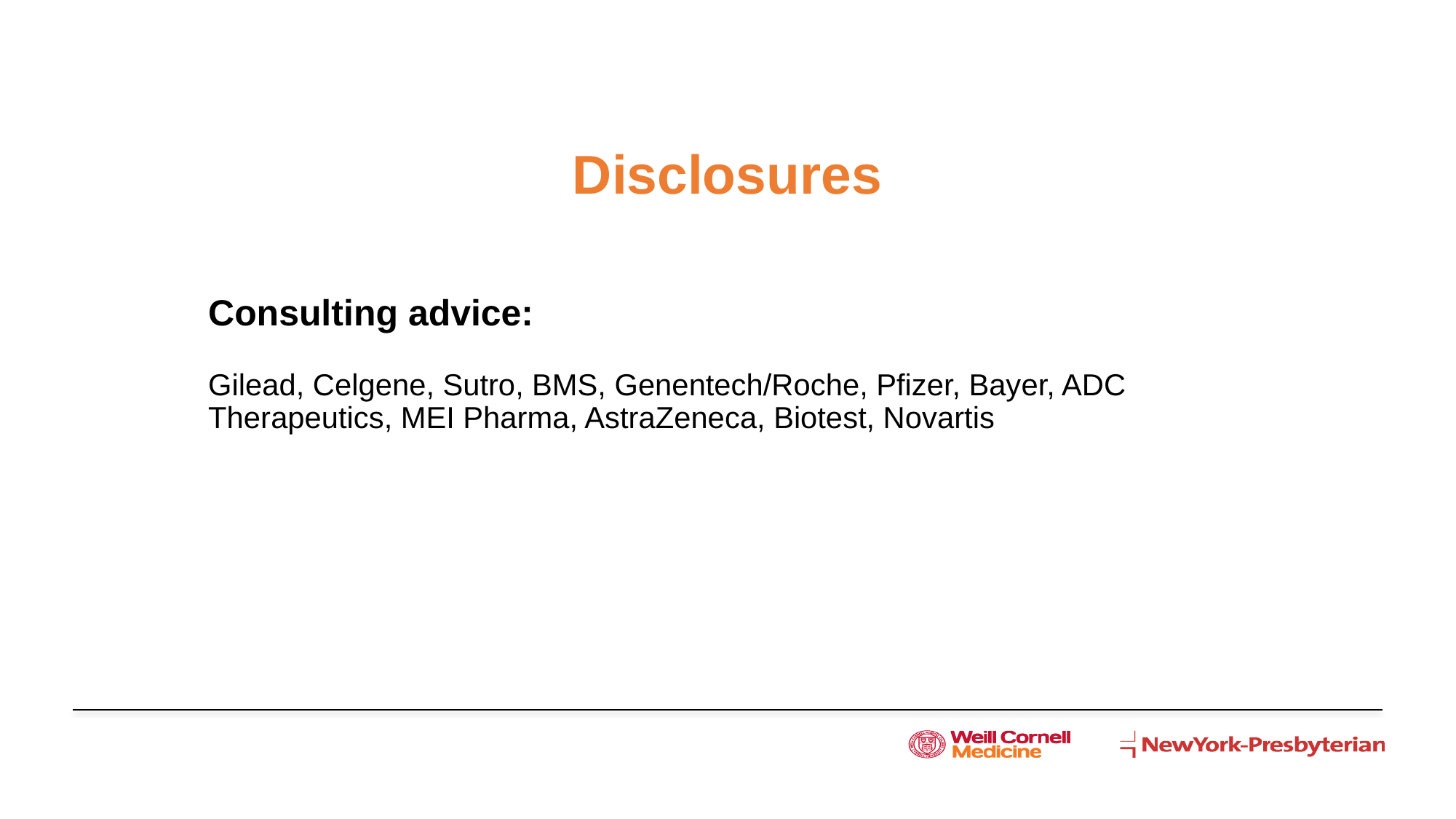

# Disclosures
Consulting advice:
Gilead, Celgene, Sutro, BMS, Genentech/Roche, Pfizer, Bayer, ADC Therapeutics, MEI Pharma, AstraZeneca, Biotest, Novartis